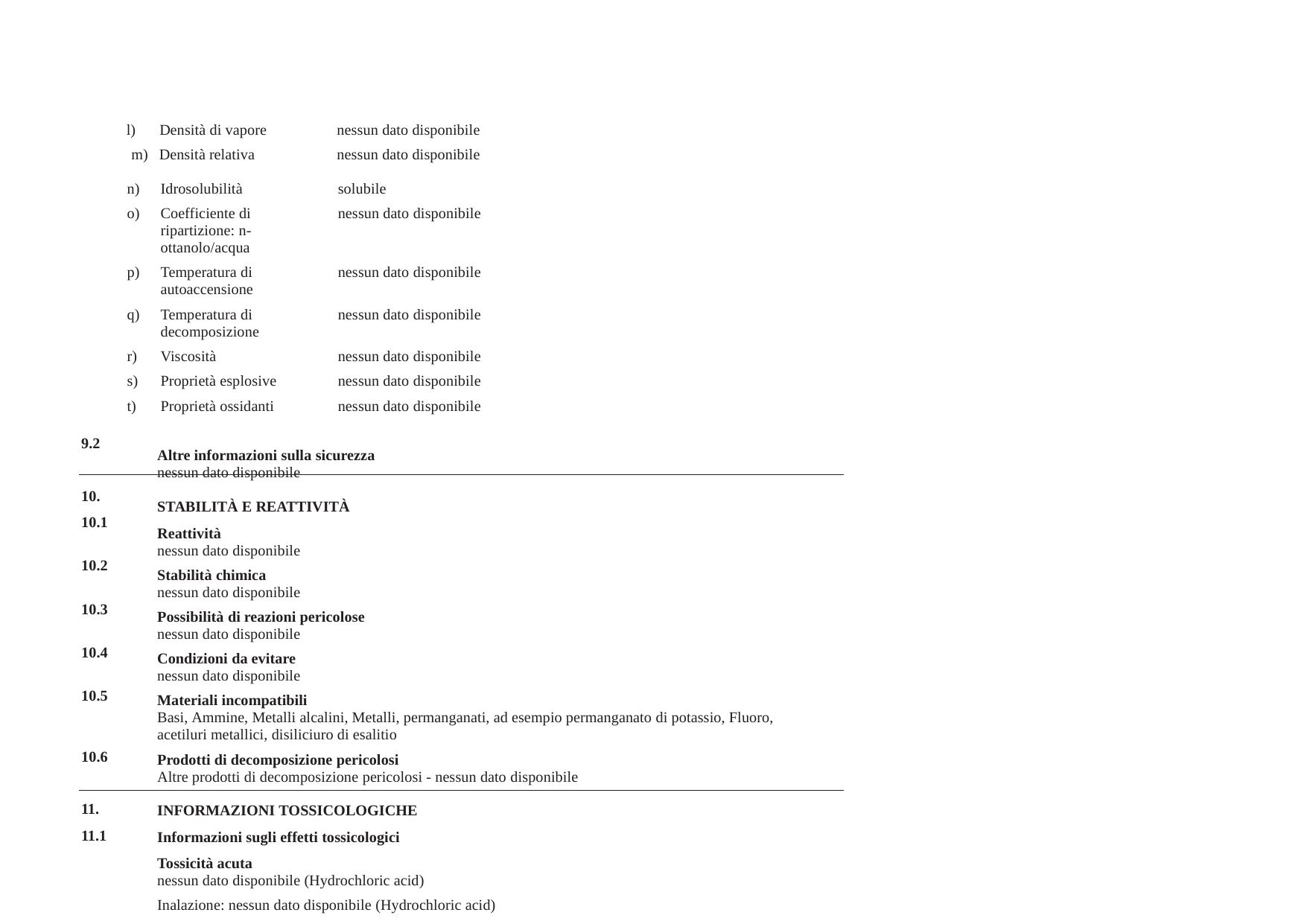

l)
Densità di vapore
nessun dato disponibile
m)   Densità relativa
nessun dato disponibile
n)
o)

p)

q)

r)
s)
t)
Idrosolubilità
Coefficiente di
ripartizione: n-
ottanolo/acqua
Temperatura di
autoaccensione
Temperatura di
decomposizione
Viscosità
Proprietà esplosive
Proprietà ossidanti
solubile
nessun dato disponibile

nessun dato disponibile

nessun dato disponibile

nessun dato disponibile
nessun dato disponibile
nessun dato disponibile
9.2

10.
10.1

10.2

10.3

10.4

10.5

10.6

11.
11.1
Altre informazioni sulla sicurezza
nessun dato disponibile

STABILITÀ E REATTIVITÀ
Reattività
nessun dato disponibile
Stabilità chimica
nessun dato disponibile
Possibilità di reazioni pericolose
nessun dato disponibile
Condizioni da evitare
nessun dato disponibile
Materiali incompatibili
Basi, Ammine, Metalli alcalini, Metalli, permanganati, ad esempio permanganato di potassio, Fluoro,
acetiluri metallici, disiliciuro di esalitio
Prodotti di decomposizione pericolosi
Altre prodotti di decomposizione pericolosi - nessun dato disponibile

INFORMAZIONI TOSSICOLOGICHE
Informazioni sugli effetti tossicologici
Tossicità acuta
nessun dato disponibile (Hydrochloric acid)
Inalazione: nessun dato disponibile (Hydrochloric acid)
Corrosione/irritazione cutanea
Pelle - su coniglio - Provoca ustioni. (Hydrochloric acid)
Lesioni oculari gravi/irritazioni oculari gravi
Occhi - su coniglio - Corrosivo per gli occhi (Hydrochloric acid)
Sensibilizzazione respiratoria o cutanea
nessun dato disponibile (Hydrochloric acid)
Mutagenicità delle cellule germinali
nessun dato disponibile (Hydrochloric acid)
Cancerogenicità
Il presente prodotto è oppure contiene un componente che non è classificabile in base alla suo effetto
cancerogeno secondo la classificazione IARC, ACGIH, NTP oppure EPA. (Hydrochloric acid)
	(Hydrochloric acid)

Fluka - 84415
Pagina 5  di  7